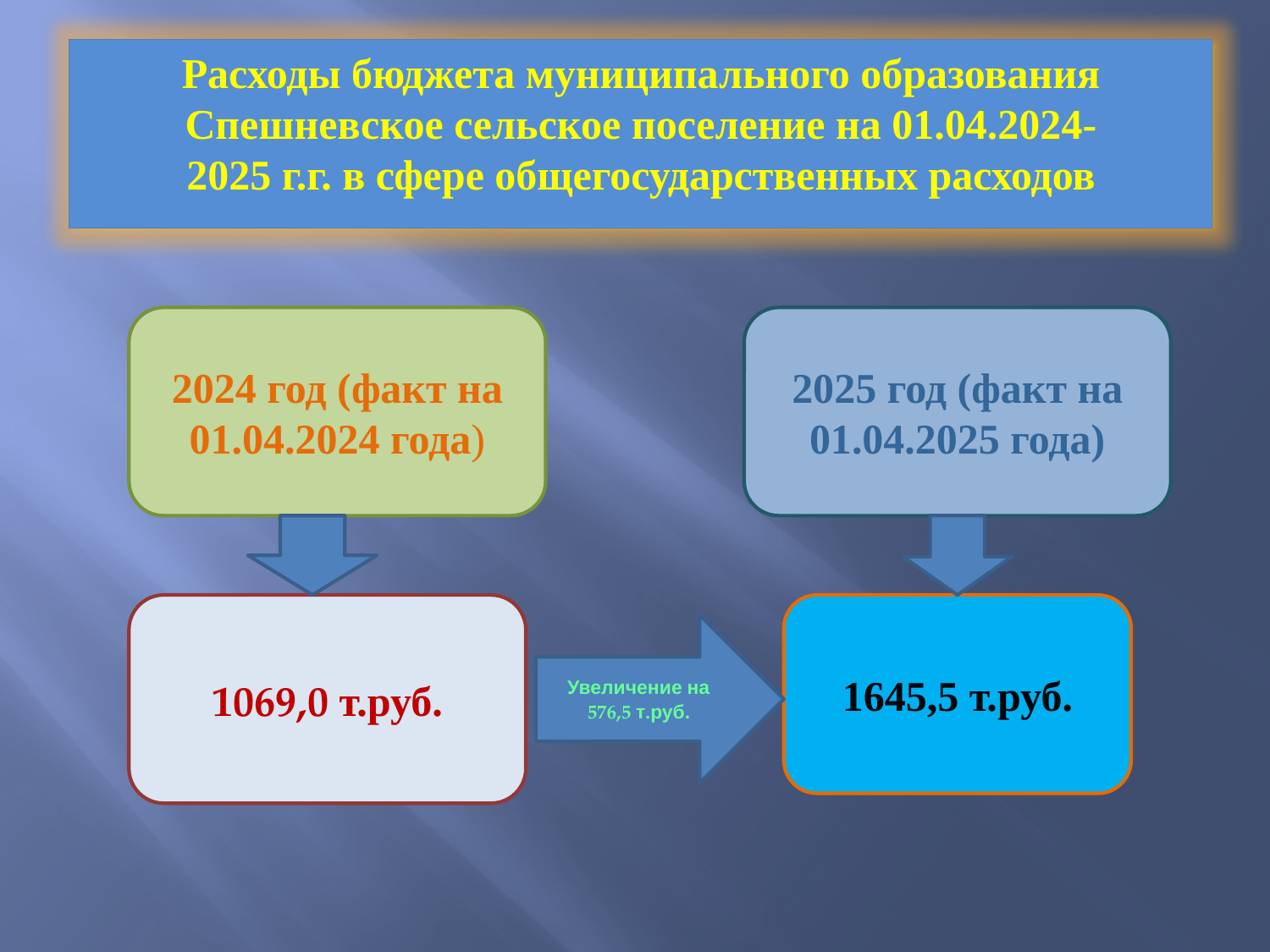

Расходы бюджета муниципального образования Спешневское сельское поселение на 01.04.2024-
2025 г.г. в сфере общегосударственных расходов
2024 год (факт на 01.04.2024 года)
2025 год (факт на 01.04.2025 года)

1069,0 т.руб.
1645,5 т.руб.
Увеличение на 576,5 т.руб.